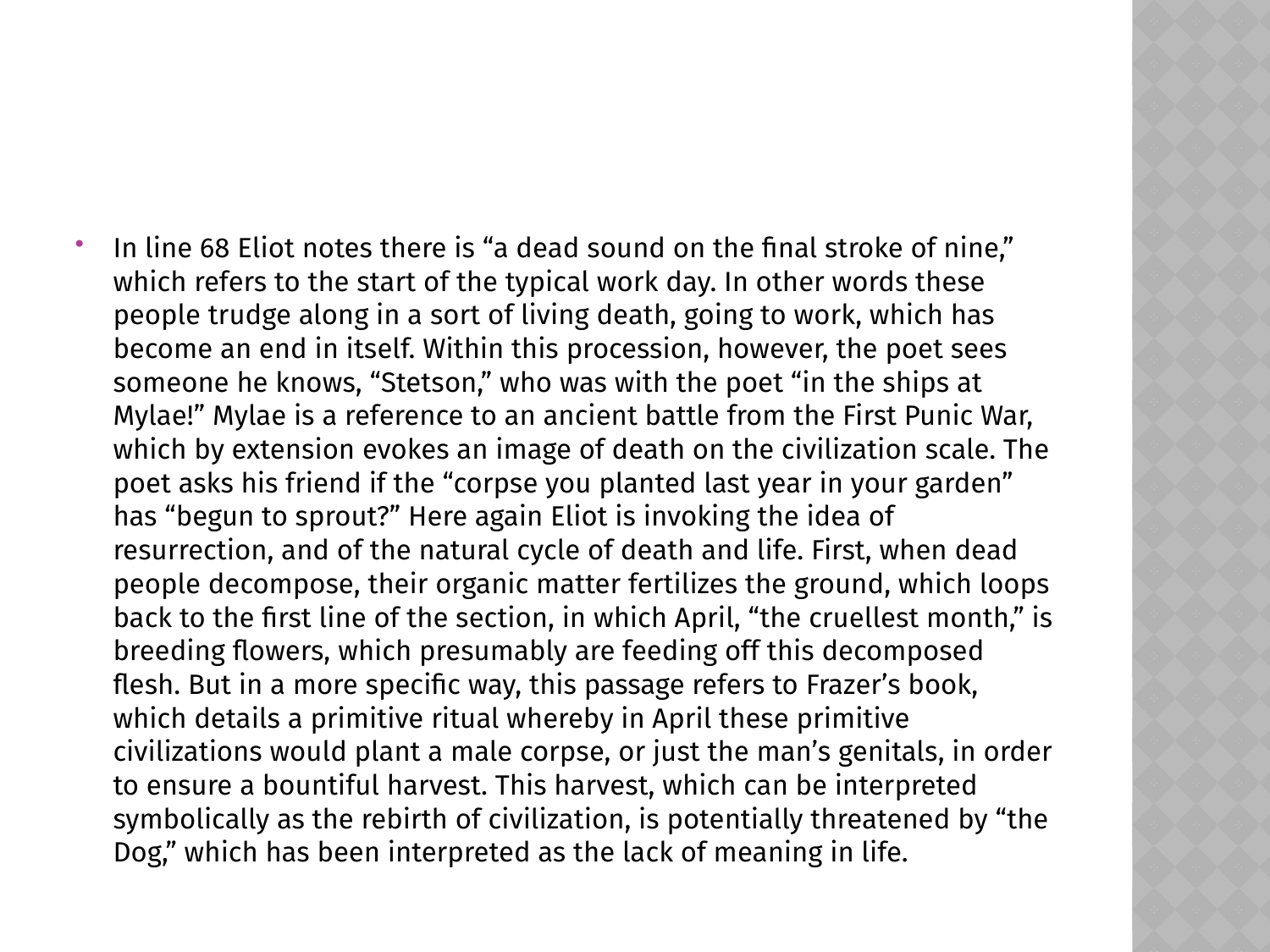

#
In line 68 Eliot notes there is “a dead sound on the final stroke of nine,” which refers to the start of the typical work day. In other words these people trudge along in a sort of living death, going to work, which has become an end in itself. Within this procession, however, the poet sees someone he knows, “Stetson,” who was with the poet “in the ships at Mylae!” Mylae is a reference to an ancient battle from the First Punic War, which by extension evokes an image of death on the civilization scale. The poet asks his friend if the “corpse you planted last year in your garden” has “begun to sprout?” Here again Eliot is invoking the idea of resurrection, and of the natural cycle of death and life. First, when dead people decompose, their organic matter fertilizes the ground, which loops back to the first line of the section, in which April, “the cruellest month,” is breeding flowers, which presumably are feeding off this decomposed flesh. But in a more specific way, this passage refers to Frazer’s book, which details a primitive ritual whereby in April these primitive civilizations would plant a male corpse, or just the man’s genitals, in order to ensure a bountiful harvest. This harvest, which can be interpreted symbolically as the rebirth of civilization, is potentially threatened by “the Dog,” which has been interpreted as the lack of meaning in life.